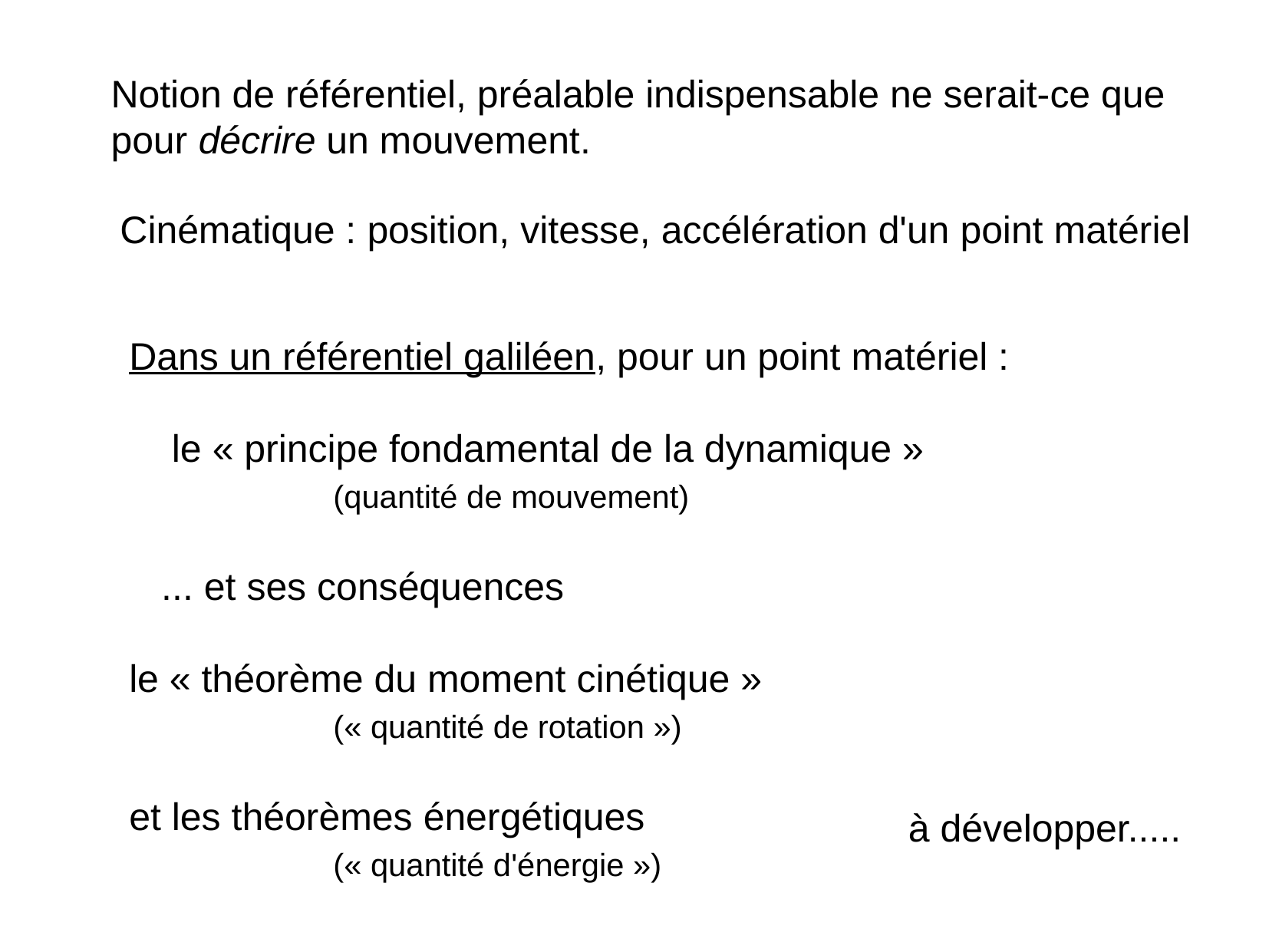

Notion de référentiel, préalable indispensable ne serait-ce que
pour décrire un mouvement.
Cinématique : position, vitesse, accélération d'un point matériel
Dans un référentiel galiléen, pour un point matériel :
    le « principe fondamental de la dynamique »
                   (quantité de mouvement)

   ... et ses conséquences
le « théorème du moment cinétique »
                   (« quantité de rotation »)
et les théorèmes énergétiques
                   (« quantité d'énergie »)
à développer.....